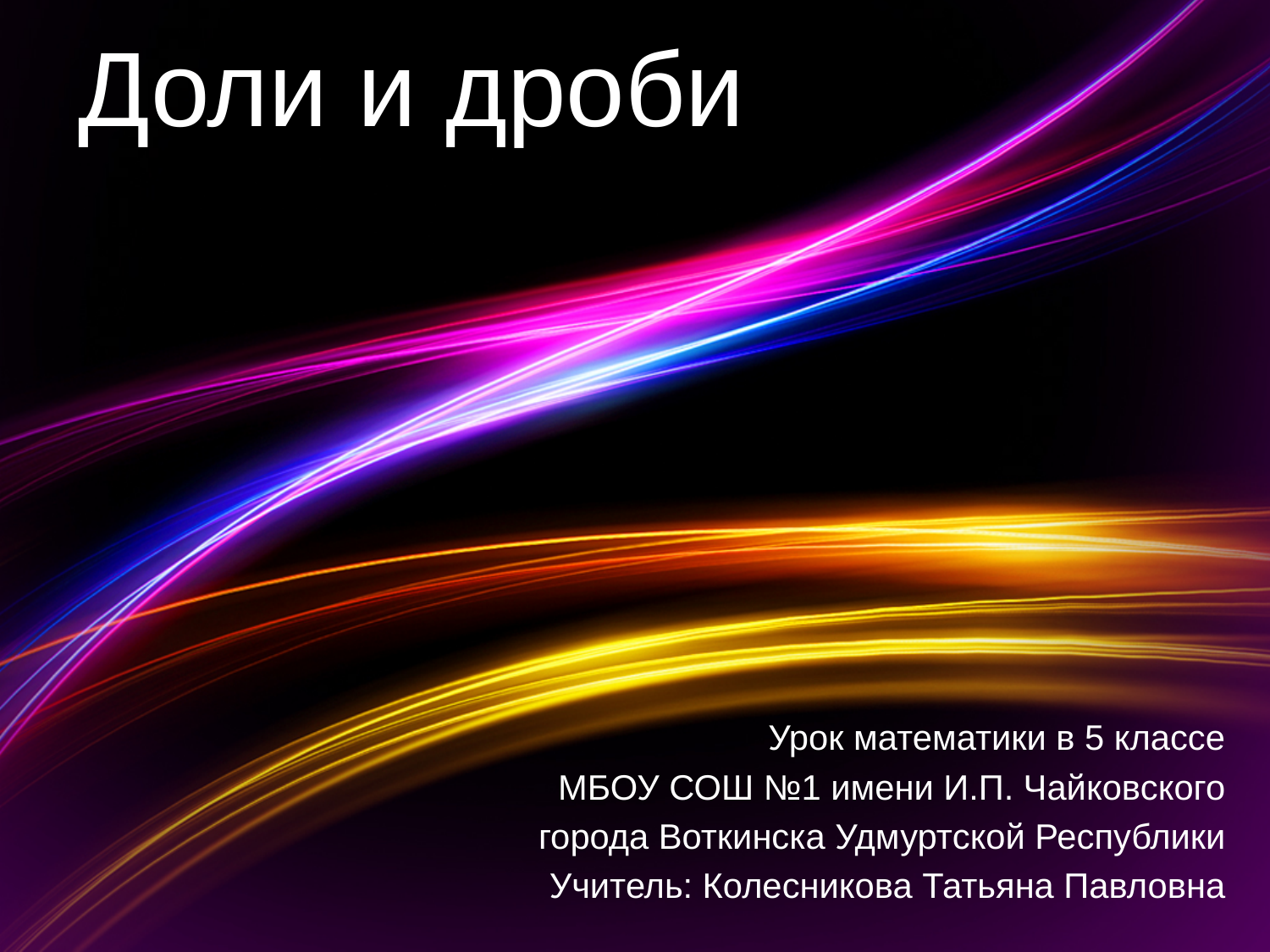

# Доли и дроби
Урок математики в 5 классе
МБОУ СОШ №1 имени И.П. Чайковского
города Воткинска Удмуртской Республики
Учитель: Колесникова Татьяна Павловна